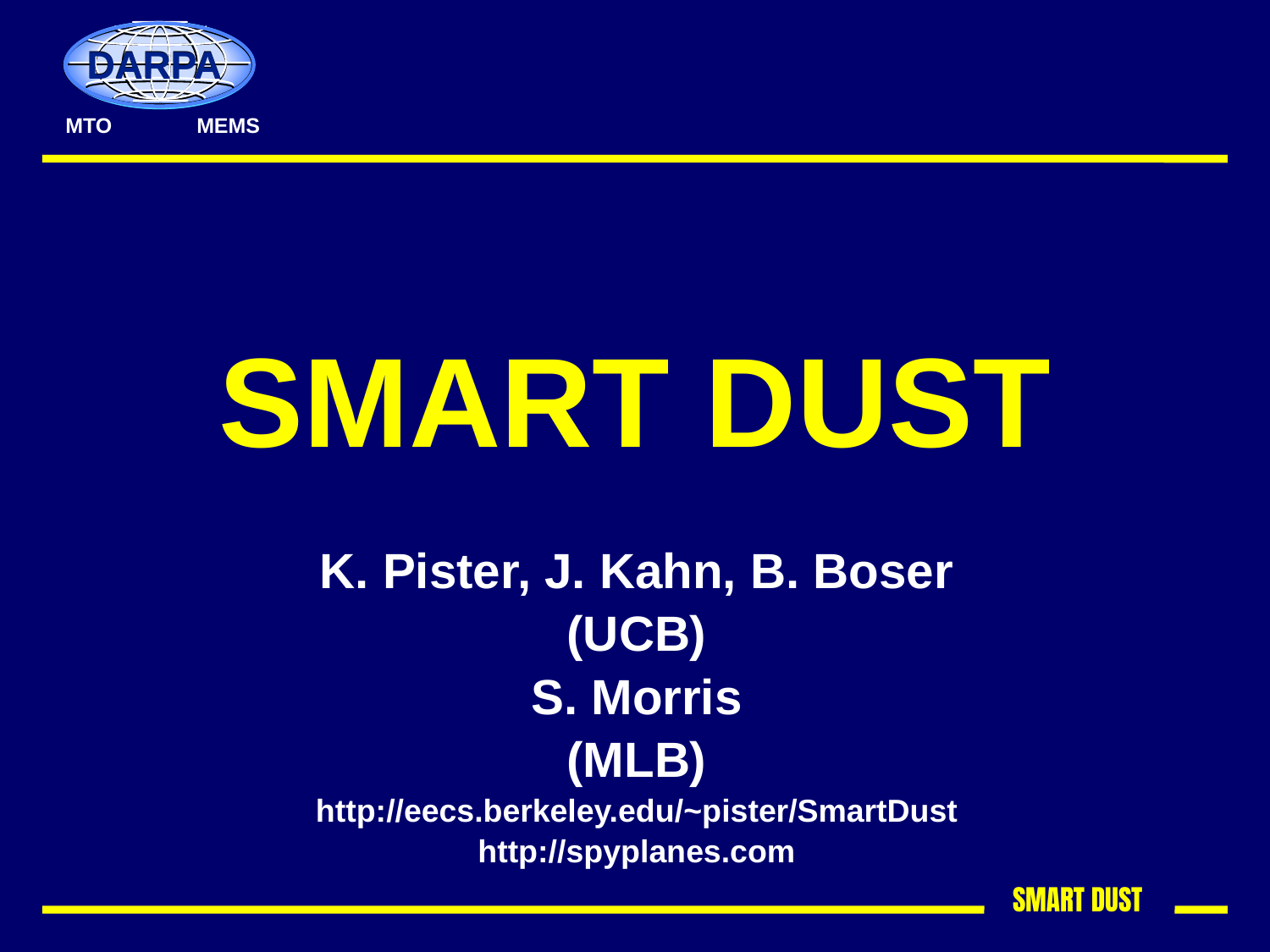

DARPA
DARPA

MTO
MEMS
# SMART DUST
K. Pister, J. Kahn, B. Boser
(UCB)
S. Morris
(MLB)
http://eecs.berkeley.edu/~pister/SmartDust
http://spyplanes.com